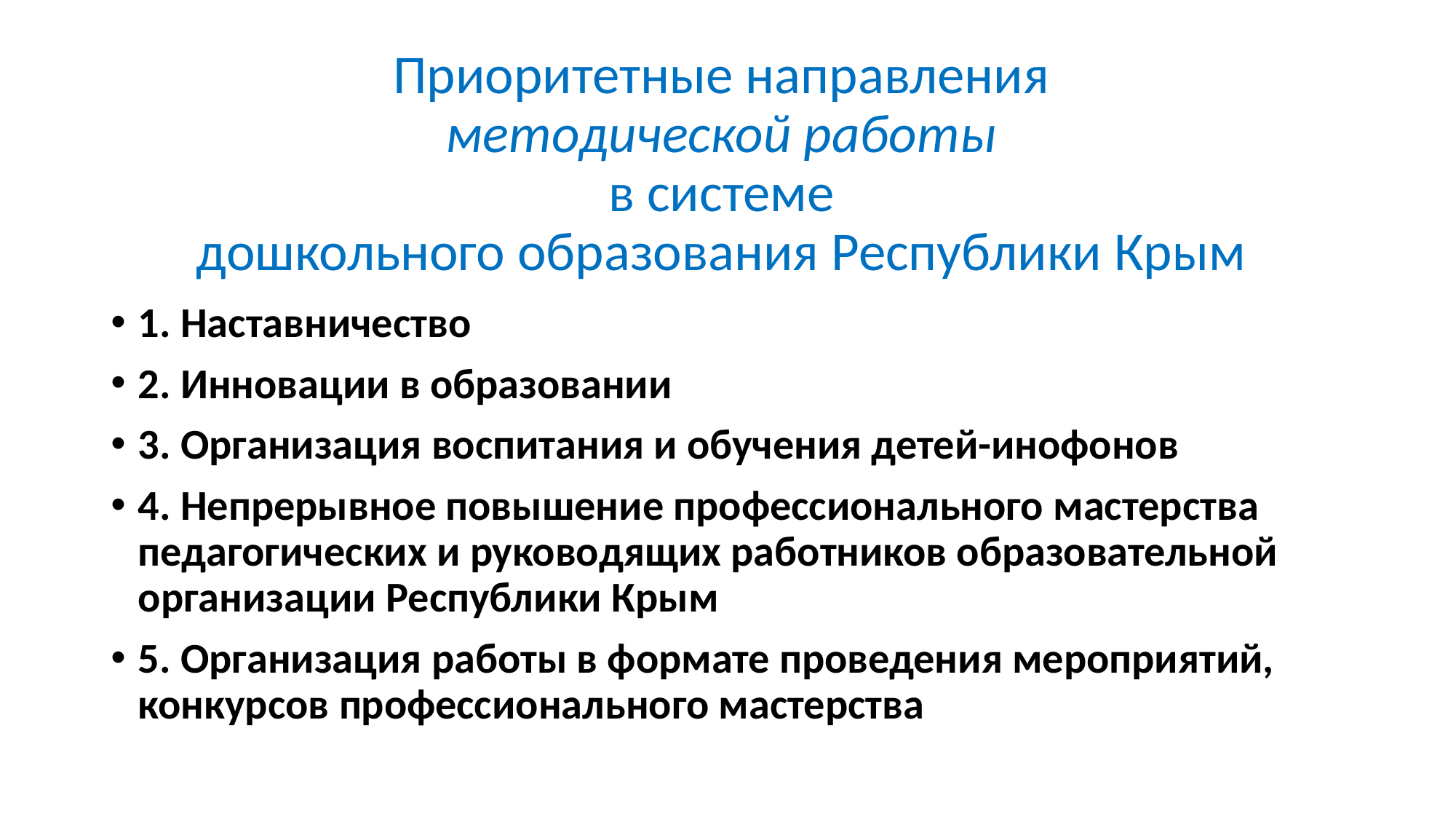

# Приоритетные направления методической работы в системе дошкольного образования Республики Крым
1. Наставничество
2. Инновации в образовании
3. Организация воспитания и обучения детей-инофонов
4. Непрерывное повышение профессионального мастерства педагогических и руководящих работников образовательной организации Республики Крым
5. Организация работы в формате проведения мероприятий, конкурсов профессионального мастерства